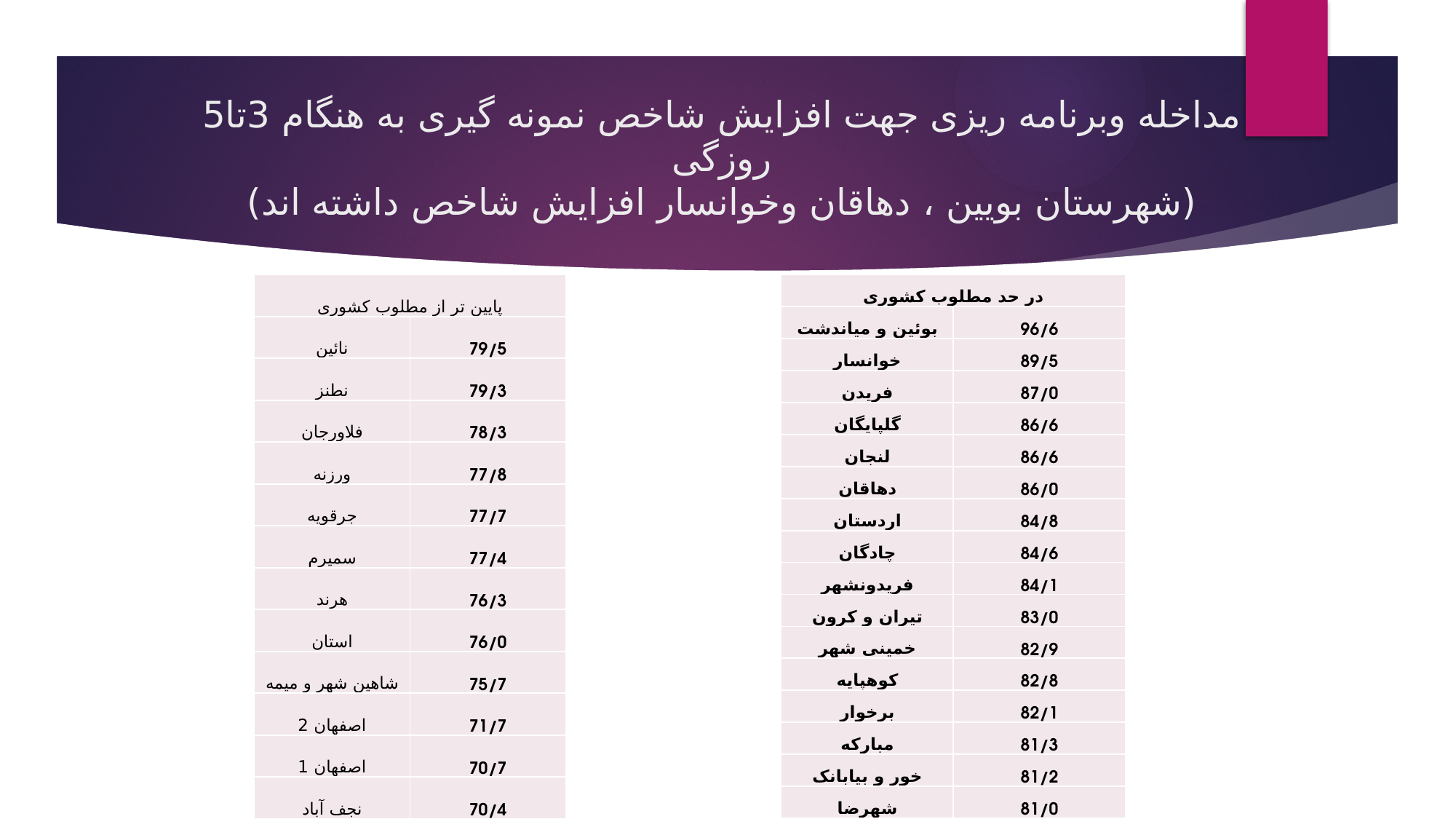

# مداخله وبرنامه ریزی جهت افزایش شاخص نمونه گیری به هنگام 3تا5 روزگی (شهرستان بویین ، دهاقان وخوانسار افزایش شاخص داشته اند)
| پایین تر از مطلوب کشوری |  |
| --- | --- |
| نائین | 79/5 |
| نطنز | 79/3 |
| فلاورجان | 78/3 |
| ورزنه | 77/8 |
| جرقویه | 77/7 |
| سمیرم | 77/4 |
| هرند | 76/3 |
| استان | 76/0 |
| شاهین شهر و میمه | 75/7 |
| اصفهان 2 | 71/7 |
| اصفهان 1 | 70/7 |
| نجف آباد | 70/4 |
| در حد مطلوب کشوری |  |
| --- | --- |
| بوئین و میاندشت | 96/6 |
| خوانسار | 89/5 |
| فریدن | 87/0 |
| گلپایگان | 86/6 |
| لنجان | 86/6 |
| دهاقان | 86/0 |
| اردستان | 84/8 |
| چادگان | 84/6 |
| فریدونشهر | 84/1 |
| تیران و کرون | 83/0 |
| خمینی شهر | 82/9 |
| کوهپایه | 82/8 |
| برخوار | 82/1 |
| مبارکه | 81/3 |
| خور و بیابانک | 81/2 |
| شهرضا | 81/0 |